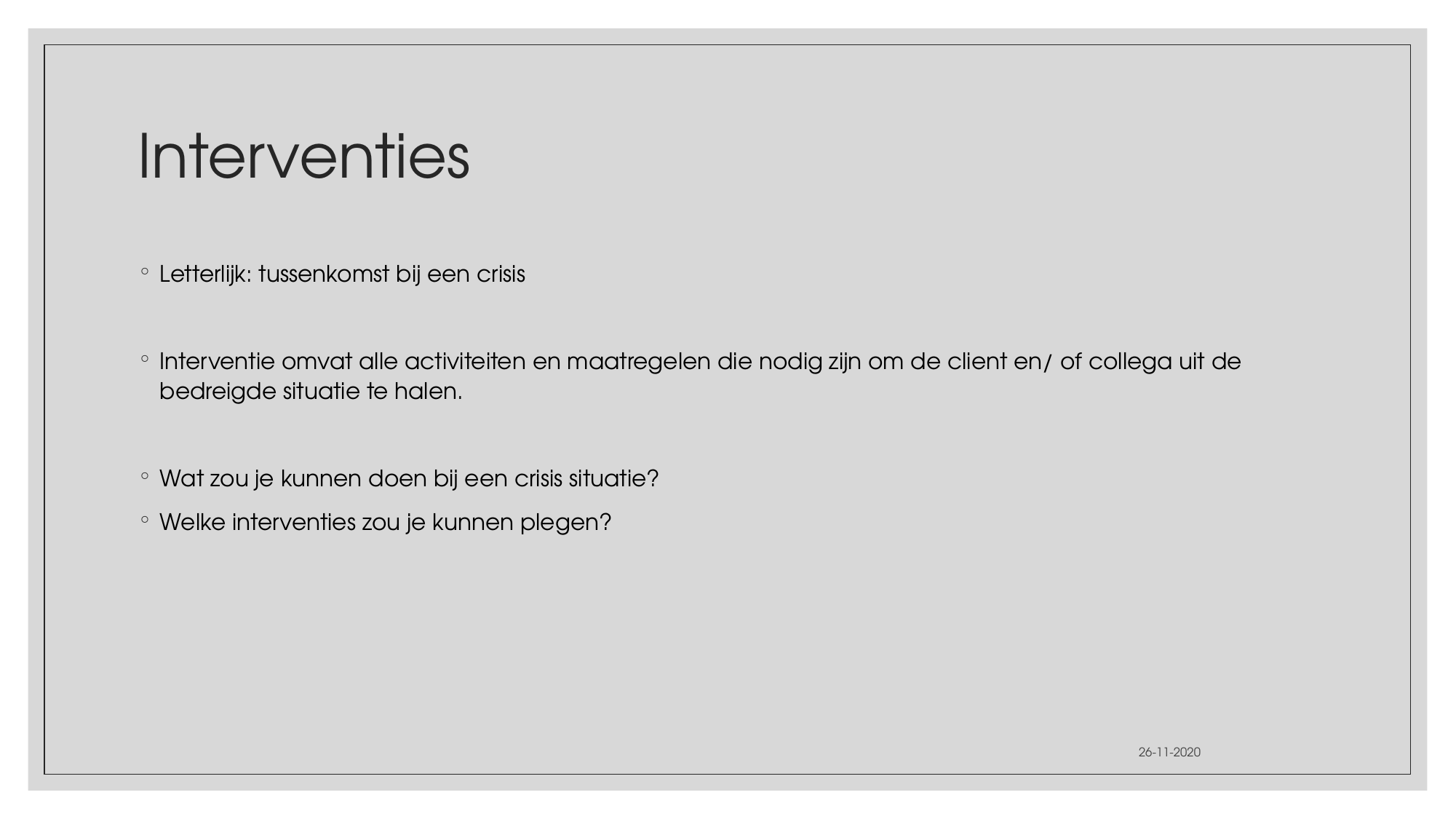

# Interventies
Letterlijk: tussenkomst bij een crisis

Interventie omvat alle activiteiten en maatregelen die nodig zijn om de client en/ of collega uit de bedreigde situatie te halen.

Wat zou je kunnen doen bij een crisis situatie?
Welke interventies zou je kunnen plegen?
26-11-2020